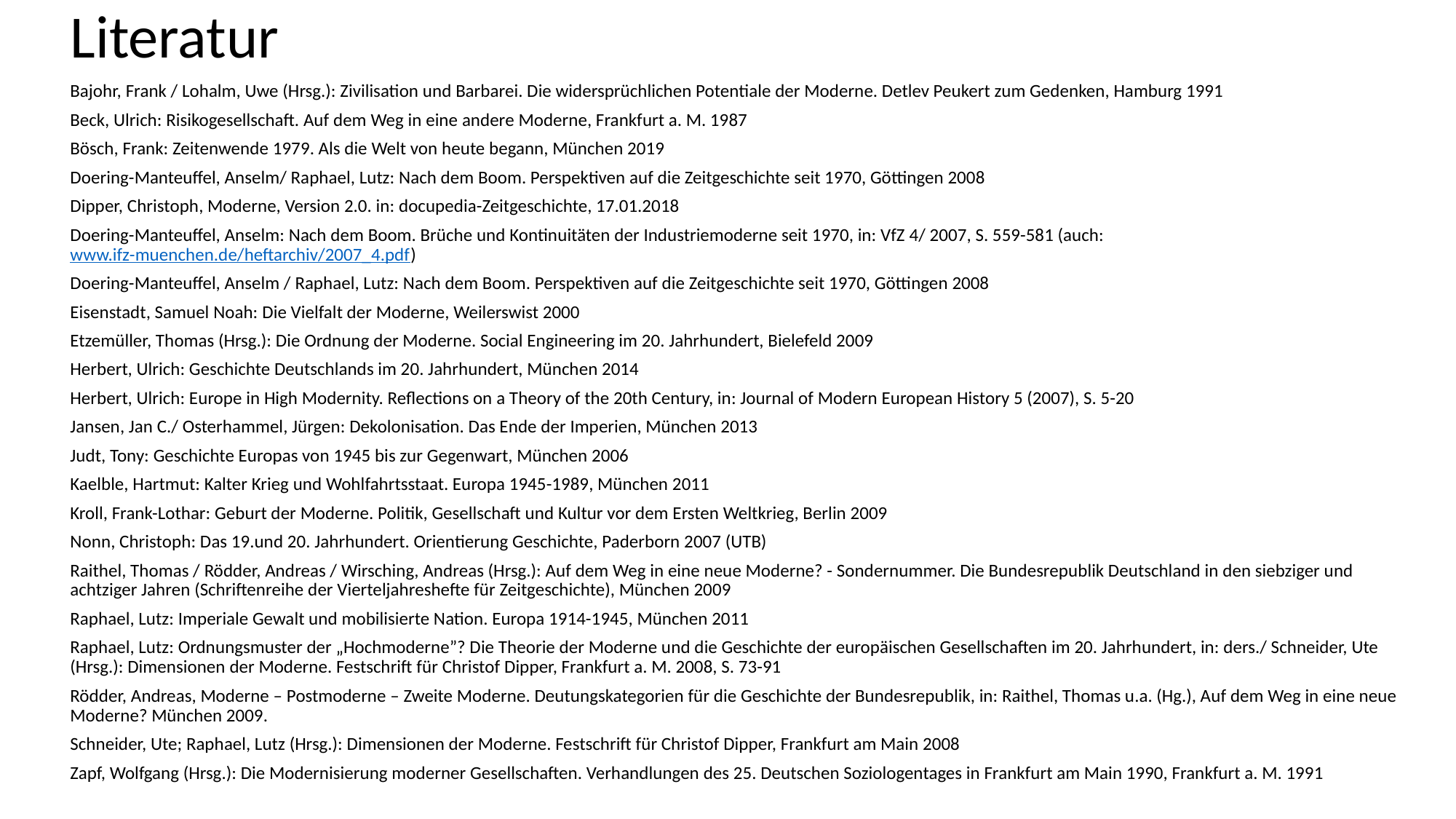

# Literatur
Bajohr, Frank / Lohalm, Uwe (Hrsg.): Zivilisation und Barbarei. Die widersprüchlichen Potentiale der Moderne. Detlev Peukert zum Gedenken, Hamburg 1991
Beck, Ulrich: Risikogesellschaft. Auf dem Weg in eine andere Moderne, Frankfurt a. M. 1987
Bösch, Frank: Zeitenwende 1979. Als die Welt von heute begann, München 2019
Doering-Manteuffel, Anselm/ Raphael, Lutz: Nach dem Boom. Perspektiven auf die Zeitgeschichte seit 1970, Göttingen 2008
Dipper, Christoph, Moderne, Version 2.0. in: docupedia-Zeitgeschichte, 17.01.2018
Doering-Manteuffel, Anselm: Nach dem Boom. Brüche und Kontinuitäten der Industriemoderne seit 1970, in: VfZ 4/ 2007, S. 559-581 (auch: www.ifz-muenchen.de/heftarchiv/2007_4.pdf)
Doering-Manteuffel, Anselm / Raphael, Lutz: Nach dem Boom. Perspektiven auf die Zeitgeschichte seit 1970, Göttingen 2008
Eisenstadt, Samuel Noah: Die Vielfalt der Moderne, Weilerswist 2000
Etzemüller, Thomas (Hrsg.): Die Ordnung der Moderne. Social Engineering im 20. Jahrhundert, Bielefeld 2009
Herbert, Ulrich: Geschichte Deutschlands im 20. Jahrhundert, München 2014
Herbert, Ulrich: Europe in High Modernity. Reflections on a Theory of the 20th Century, in: Journal of Modern European History 5 (2007), S. 5-20
Jansen, Jan C./ Osterhammel, Jürgen: Dekolonisation. Das Ende der Imperien, München 2013
Judt, Tony: Geschichte Europas von 1945 bis zur Gegenwart, München 2006
Kaelble, Hartmut: Kalter Krieg und Wohlfahrtsstaat. Europa 1945-1989, München 2011
Kroll, Frank-Lothar: Geburt der Moderne. Politik, Gesellschaft und Kultur vor dem Ersten Weltkrieg, Berlin 2009
Nonn, Christoph: Das 19.und 20. Jahrhundert. Orientierung Geschichte, Paderborn 2007 (UTB)
Raithel, Thomas / Rödder, Andreas / Wirsching, Andreas (Hrsg.): Auf dem Weg in eine neue Moderne? - Sondernummer. Die Bundesrepublik Deutschland in den siebziger und achtziger Jahren (Schriftenreihe der Vierteljahreshefte für Zeitgeschichte), München 2009
Raphael, Lutz: Imperiale Gewalt und mobilisierte Nation. Europa 1914-1945, München 2011
Raphael, Lutz: Ordnungsmuster der „Hochmoderne”? Die Theorie der Moderne und die Geschichte der europäischen Gesellschaften im 20. Jahrhundert, in: ders./ Schneider, Ute (Hrsg.): Dimensionen der Moderne. Festschrift für Christof Dipper, Frankfurt a. M. 2008, S. 73-91
Rödder, Andreas, Moderne – Postmoderne – Zweite Moderne. Deutungskategorien für die Geschichte der Bundesrepublik, in: Raithel, Thomas u.a. (Hg.), Auf dem Weg in eine neue Moderne? München 2009.
Schneider, Ute; Raphael, Lutz (Hrsg.): Dimensionen der Moderne. Festschrift für Christof Dipper, Frankfurt am Main 2008
Zapf, Wolfgang (Hrsg.): Die Modernisierung moderner Gesellschaften. Verhandlungen des 25. Deutschen Soziologentages in Frankfurt am Main 1990, Frankfurt a. M. 1991